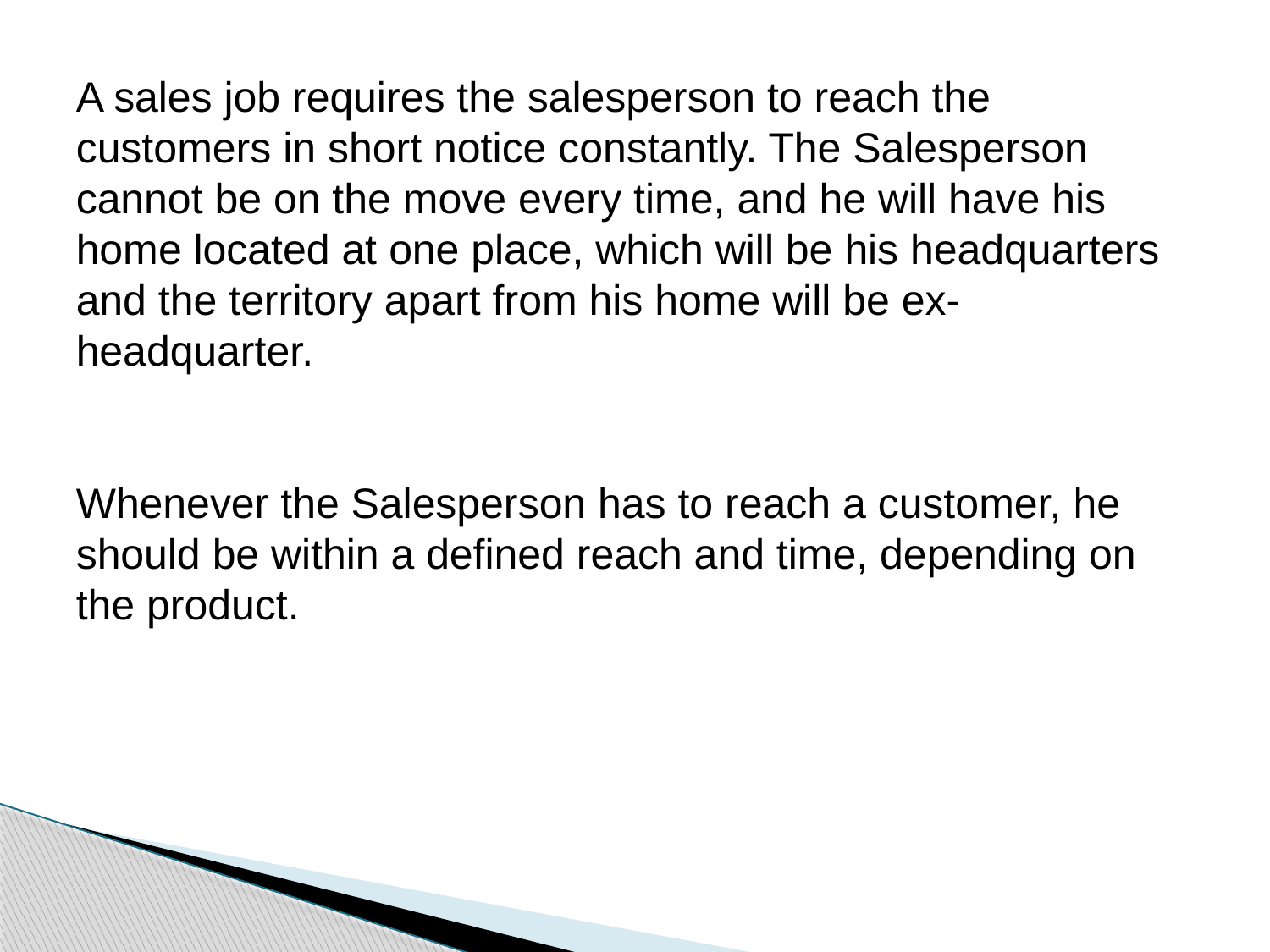

A sales job requires the salesperson to reach the customers in short notice constantly. The Salesperson cannot be on the move every time, and he will have his home located at one place, which will be his headquarters and the territory apart from his home will be ex- headquarter.

Whenever the Salesperson has to reach a customer, he should be within a defined reach and time, depending on the product.